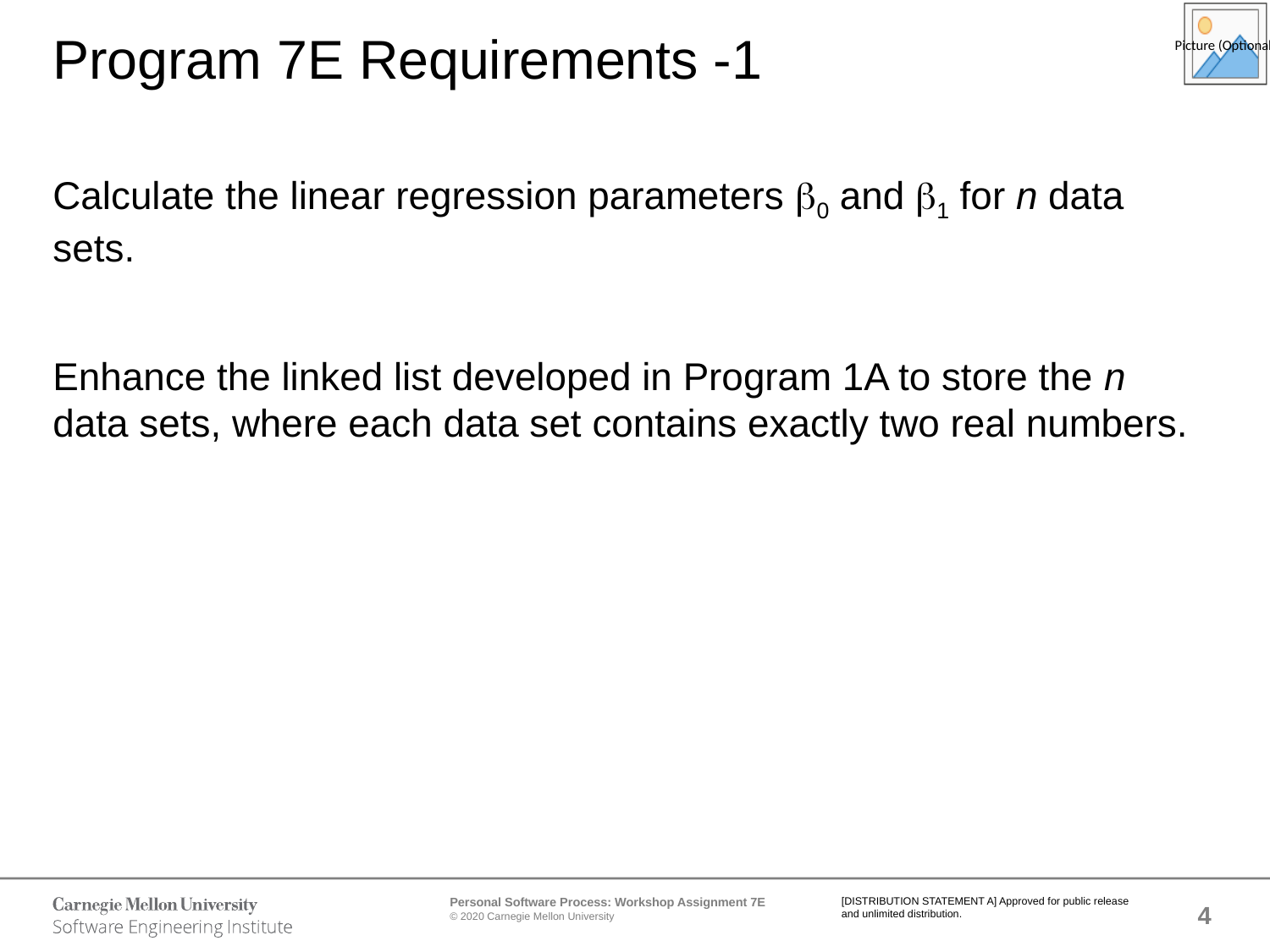

# Program 7E Requirements -1
Calculate the linear regression parameters β0 and β1 for n data sets.

Enhance the linked list developed in Program 1A to store the n data sets, where each data set contains exactly two real numbers.